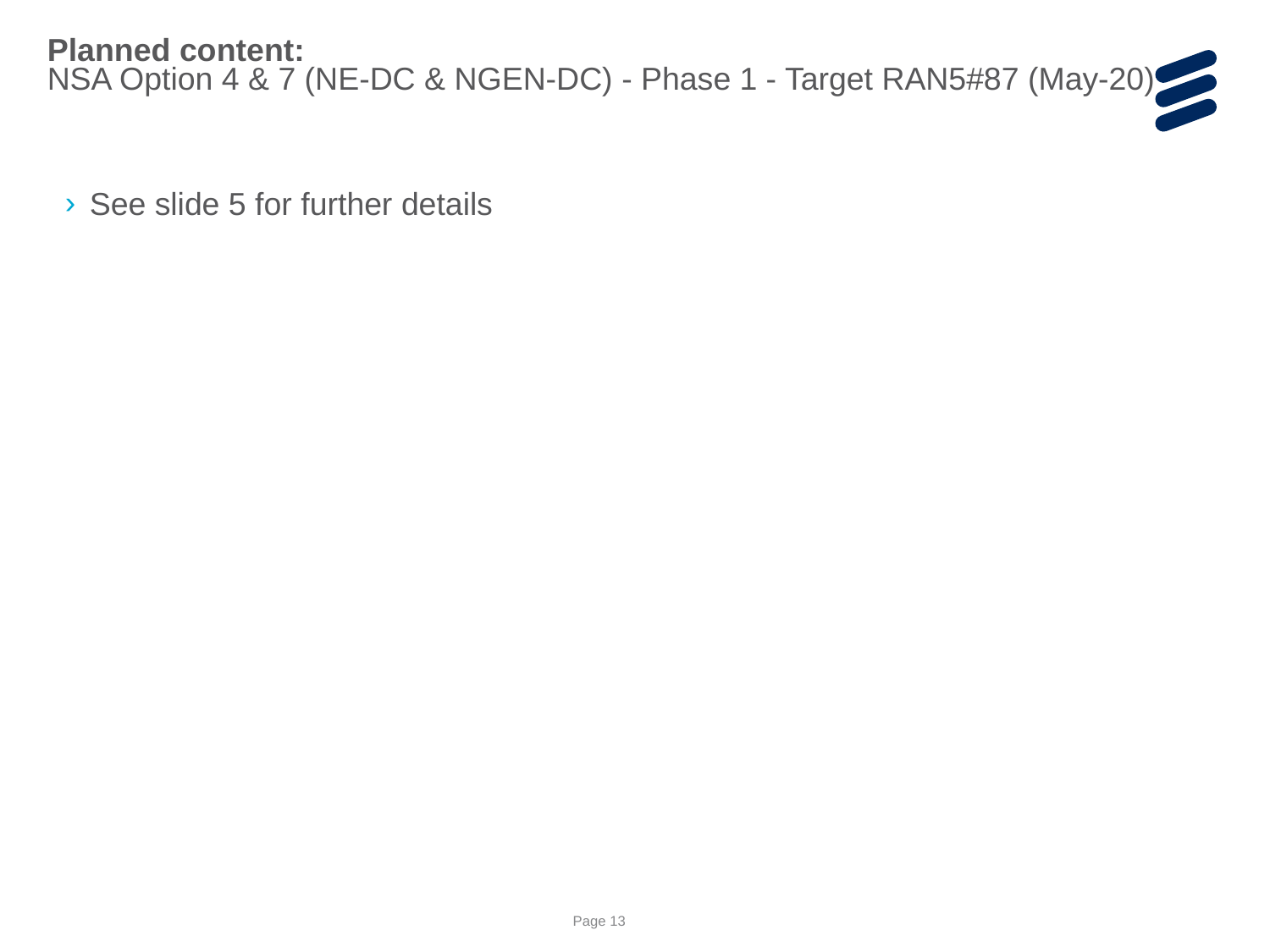

Planned content:
NSA Option 4 & 7 (NE-DC & NGEN-DC) - Phase 1 - Target RAN5#87 (May-20)

See slide 5 for further details